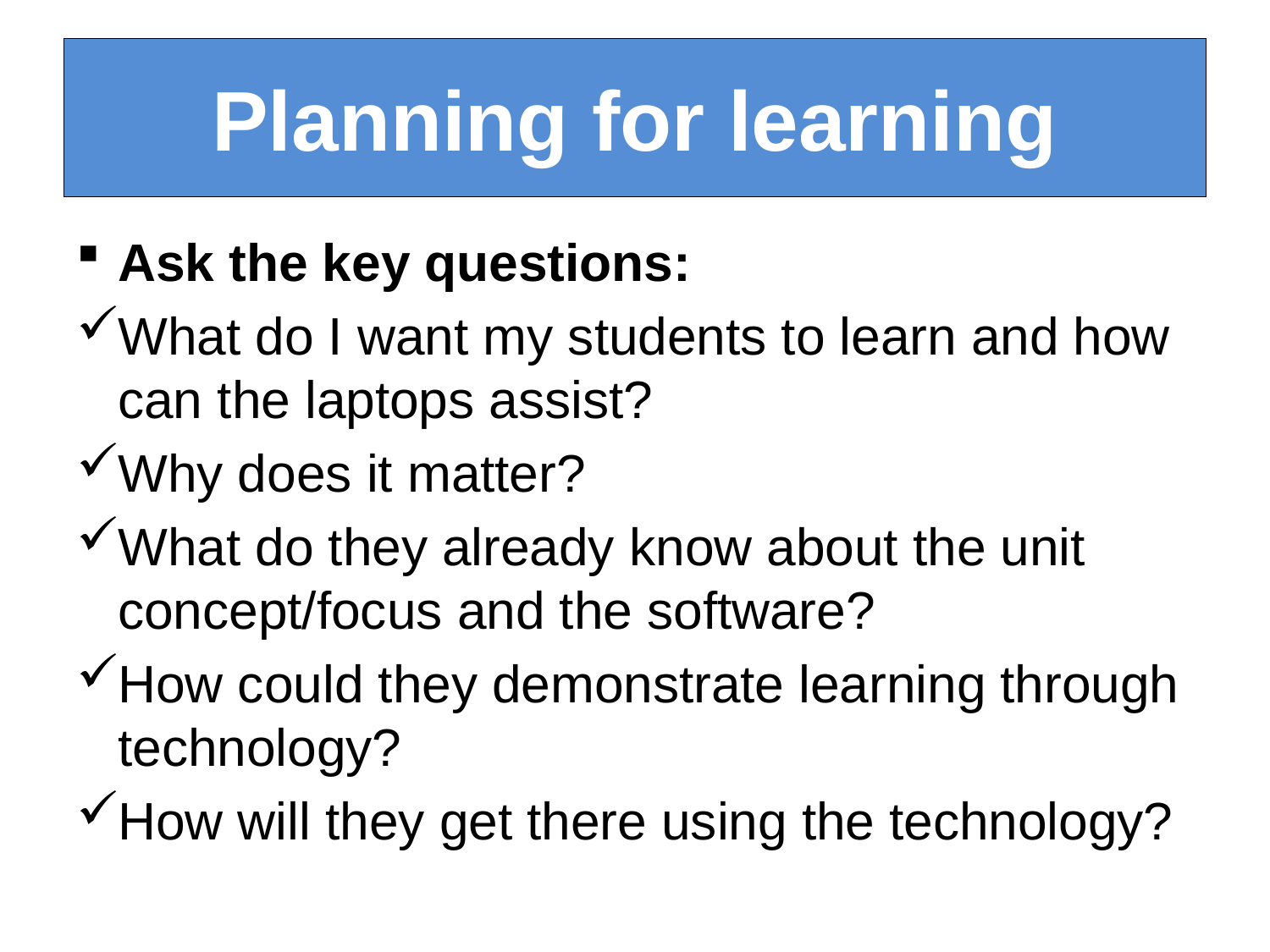

# Planning for learning
Ask the key questions:
What do I want my students to learn and how can the laptops assist?
Why does it matter?
What do they already know about the unit concept/focus and the software?
How could they demonstrate learning through technology?
How will they get there using the technology?